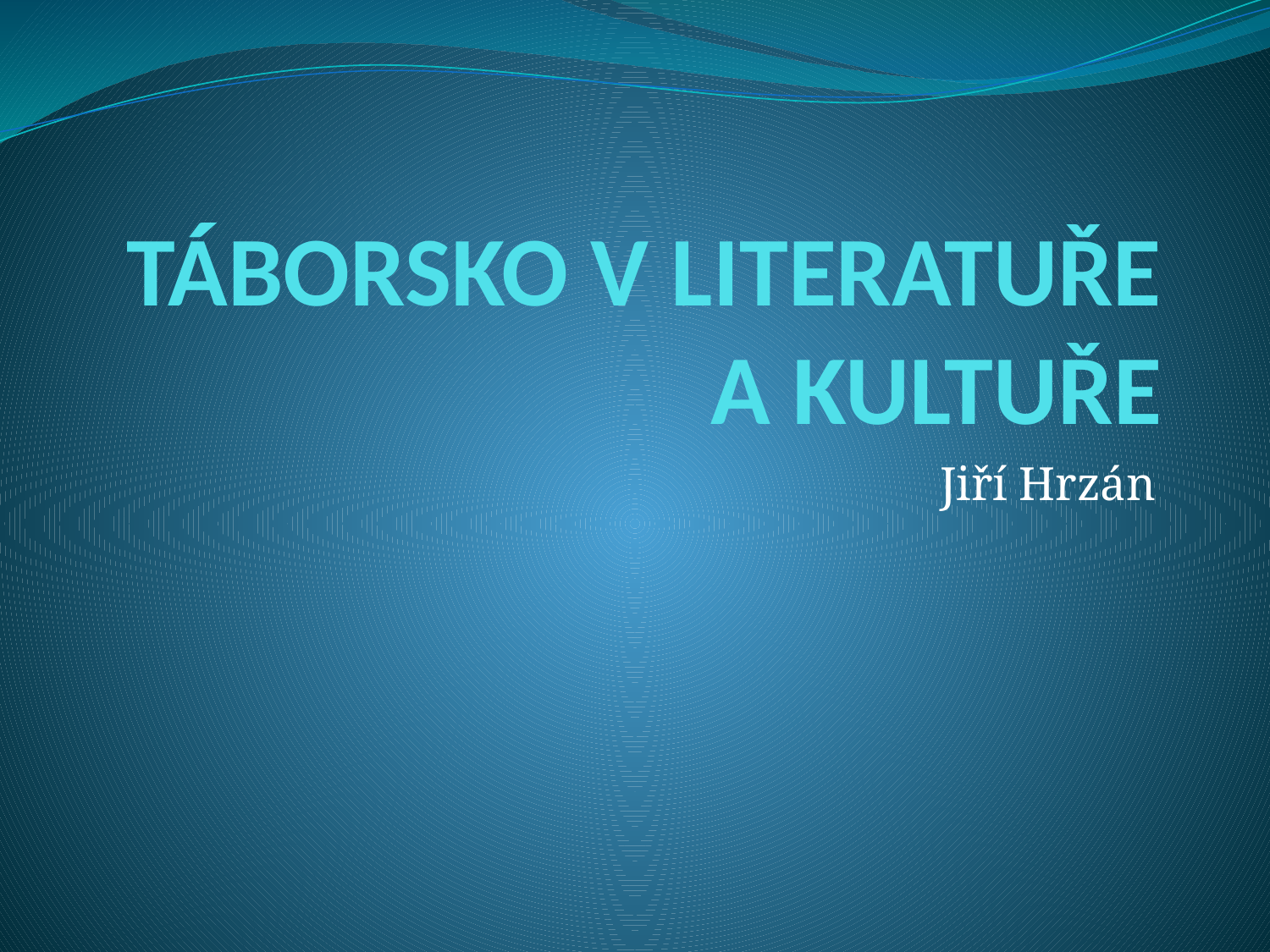

# TÁBORSKO V LITERATUŘE A KULTUŘE
Jiří Hrzán